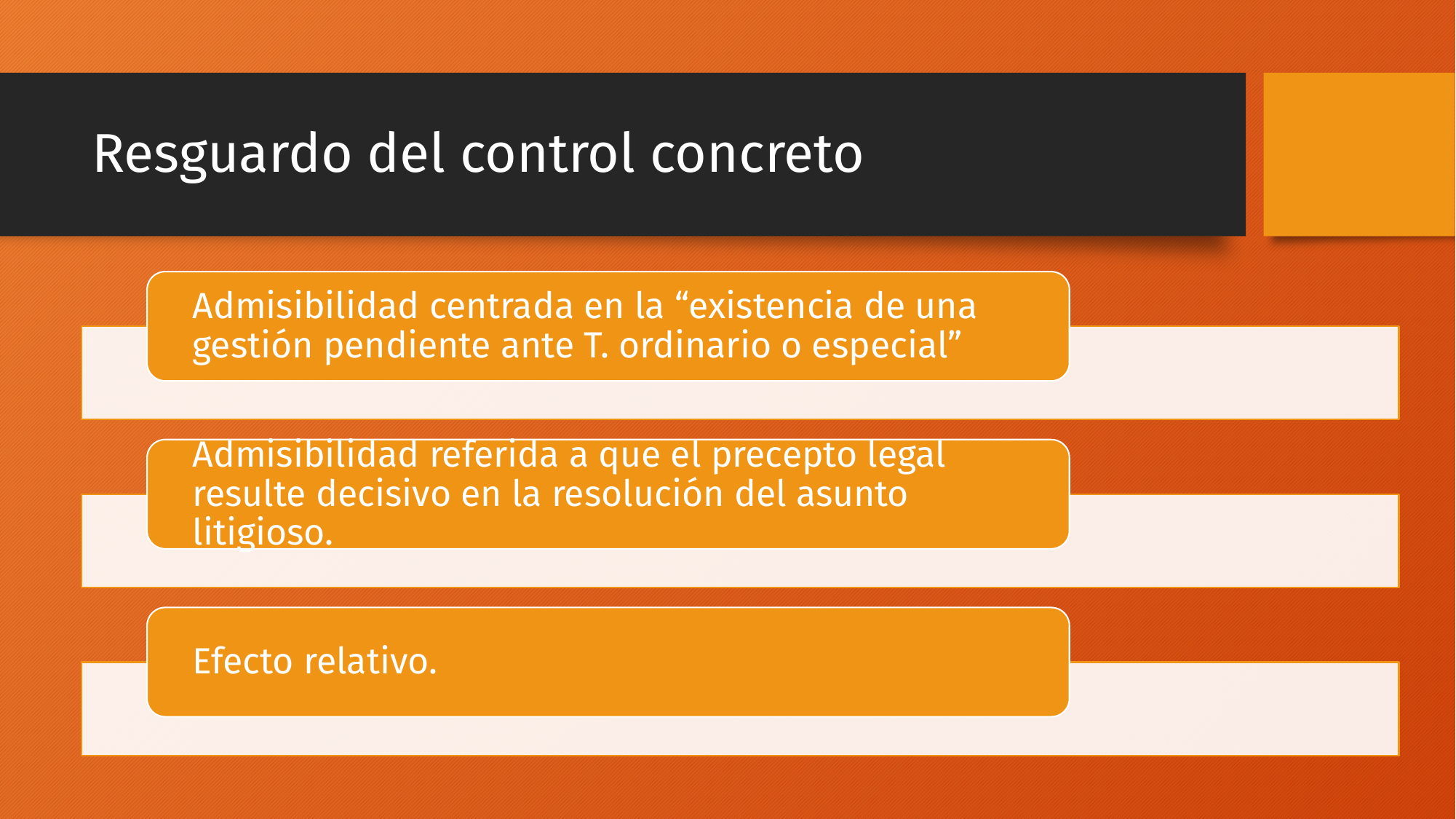

# Resguardo del control concreto
Admisibilidad centrada en la “existencia de una gestión pendiente ante T. ordinario o especial”
Admisibilidad referida a que el precepto legal resulte decisivo en la resolución del asunto litigioso.
Efecto relativo.